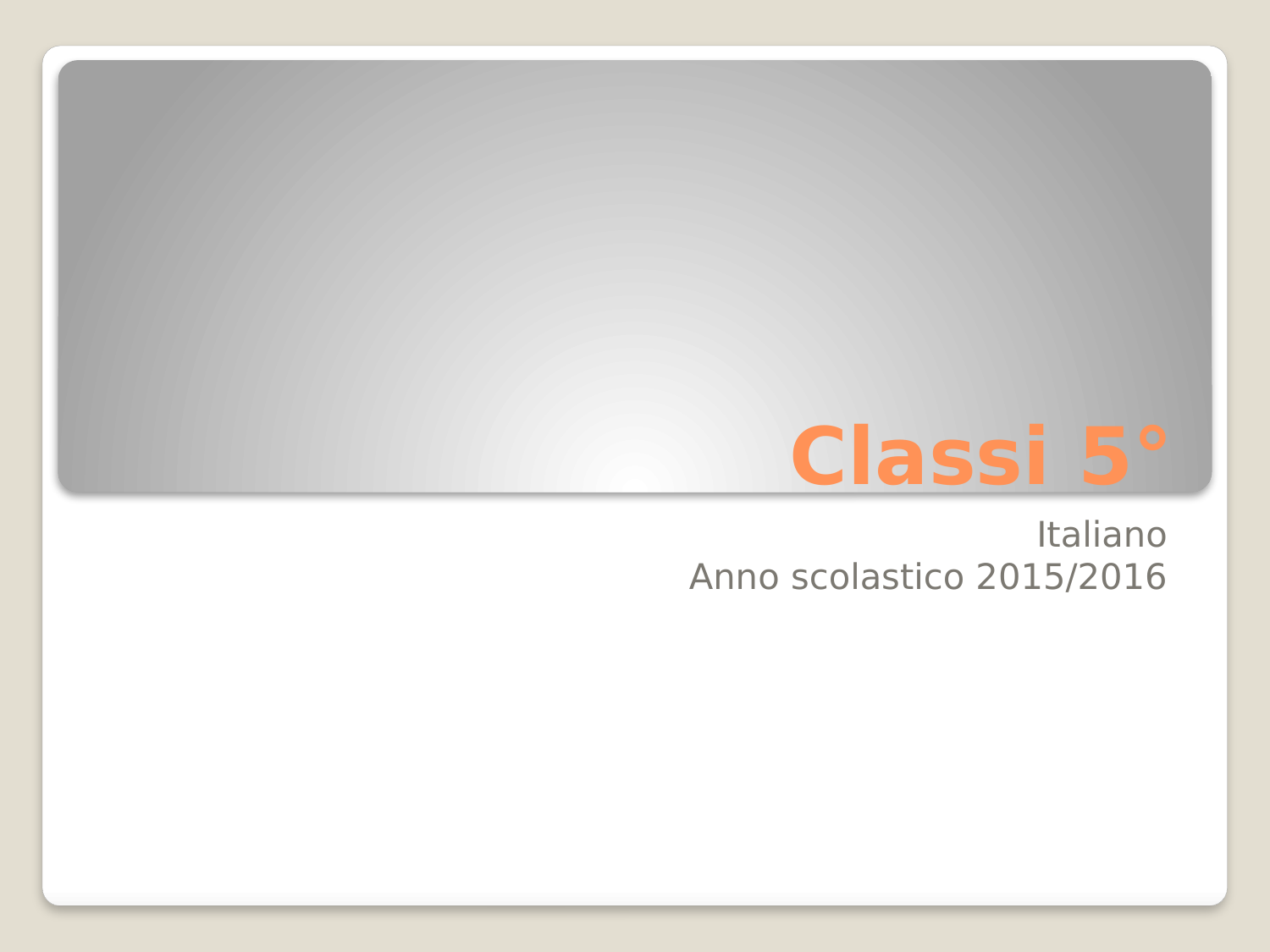

# Classi 5°
Italiano
Anno scolastico 2015/2016